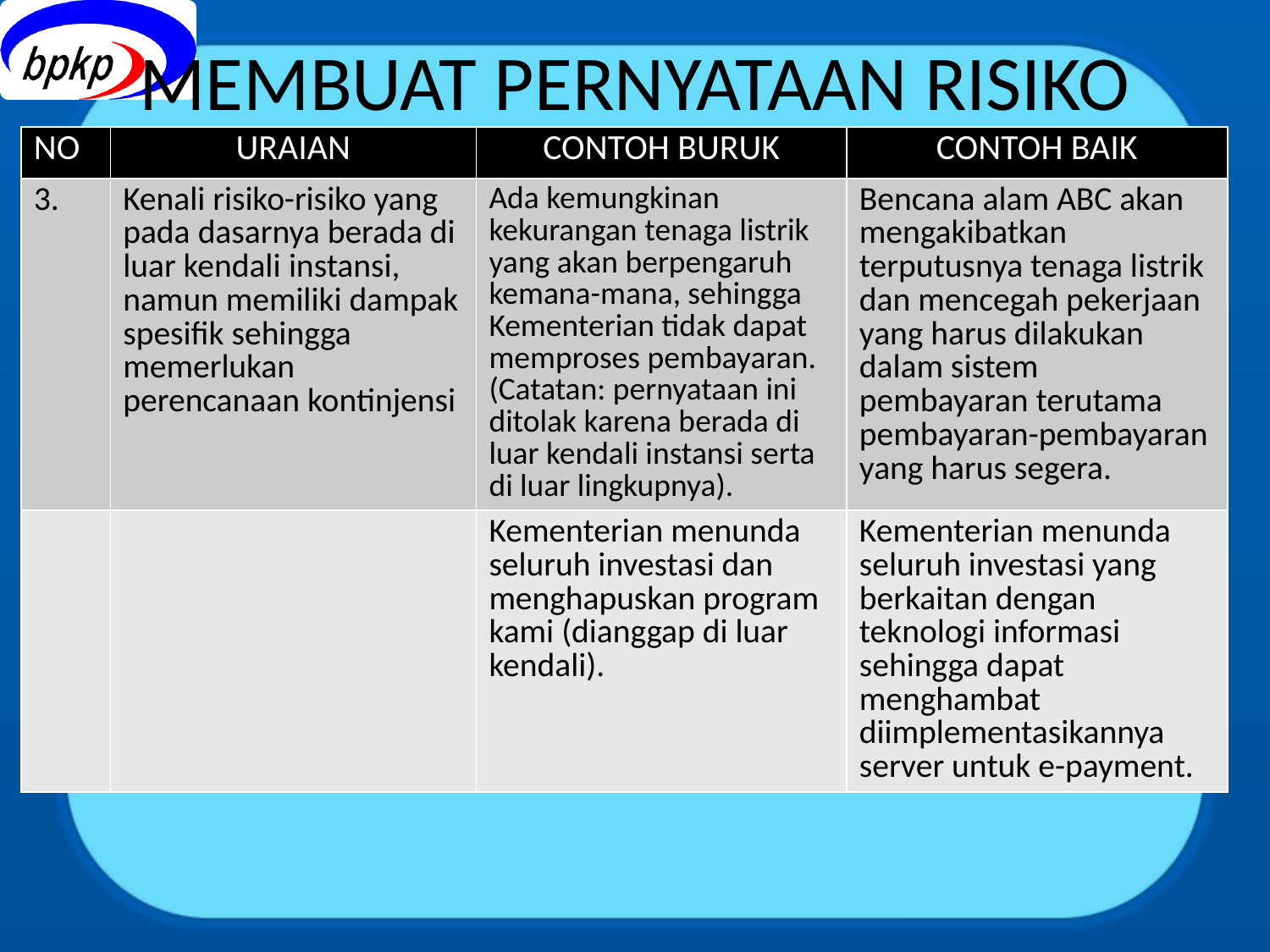

# MEMBUAT PERNYATAAN RISIKO
| NO | URAIAN | CONTOH BURUK | CONTOH BAIK |
| --- | --- | --- | --- |
| 3. | Kenali risiko-risiko yang pada dasarnya berada di luar kendali instansi, namun memiliki dampak spesifik sehingga memerlukan perencanaan kontinjensi | Ada kemungkinan kekurangan tenaga listrik yang akan berpengaruh kemana-mana, sehingga Kementerian tidak dapat memproses pembayaran. (Catatan: pernyataan ini ditolak karena berada di luar kendali instansi serta di luar lingkupnya). | Bencana alam ABC akan mengakibatkan terputusnya tenaga listrik dan mencegah pekerjaan yang harus dilakukan dalam sistem pembayaran terutama pembayaran-pembayaran yang harus segera. |
|  |  | Kementerian menunda seluruh investasi dan menghapuskan program kami (dianggap di luar kendali). | Kementerian menunda seluruh investasi yang berkaitan dengan teknologi informasi sehingga dapat menghambat diimplementasikannya server untuk e-payment. |